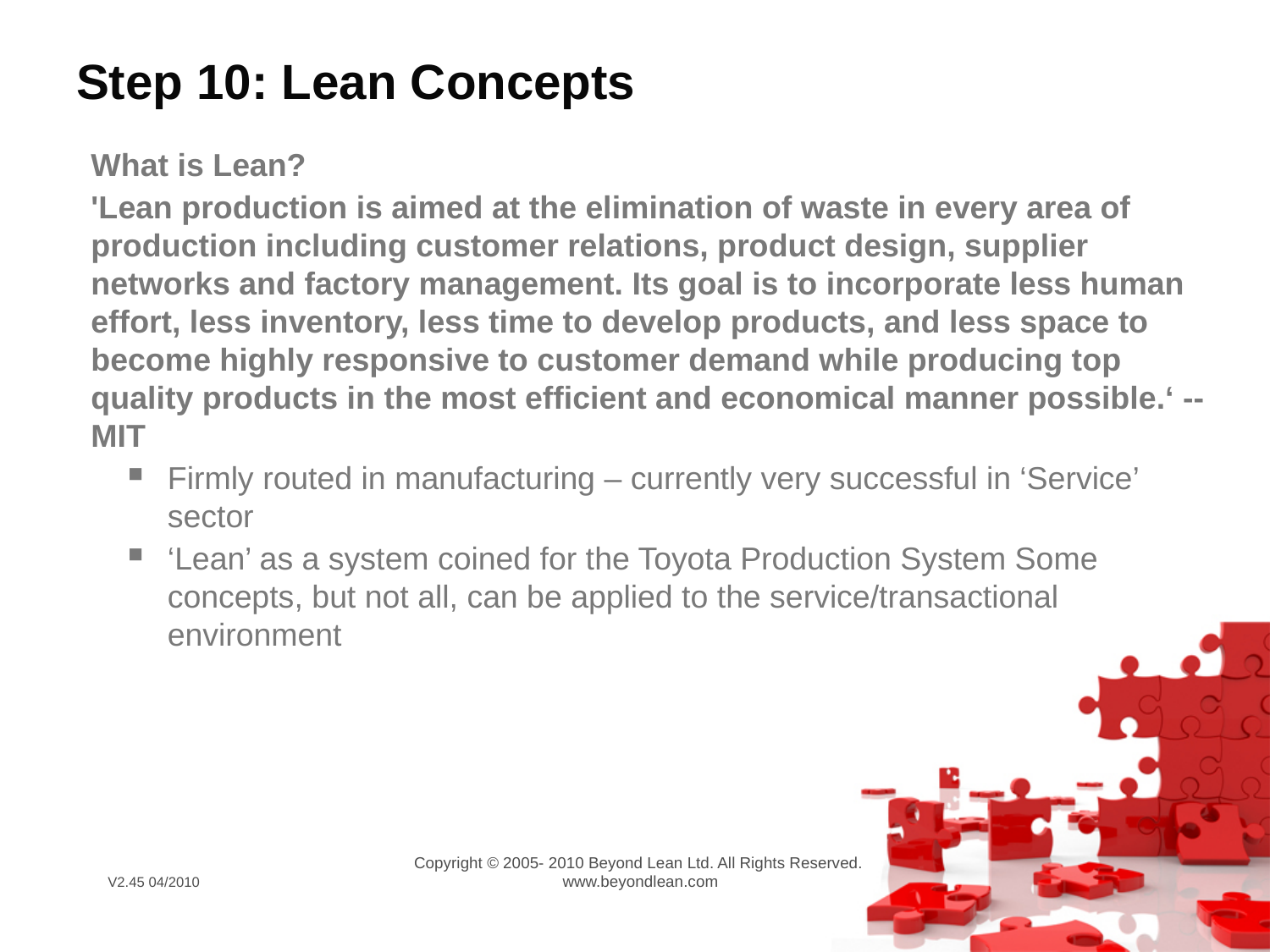

# Step 10: Lean Concepts
What is Lean?
'Lean production is aimed at the elimination of waste in every area of production including customer relations, product design, supplier networks and factory management. Its goal is to incorporate less human effort, less inventory, less time to develop products, and less space to become highly responsive to customer demand while producing top quality products in the most efficient and economical manner possible.‘ -- MIT
Firmly routed in manufacturing – currently very successful in ‘Service’ sector
‘Lean’ as a system coined for the Toyota Production System Some concepts, but not all, can be applied to the service/transactional environment